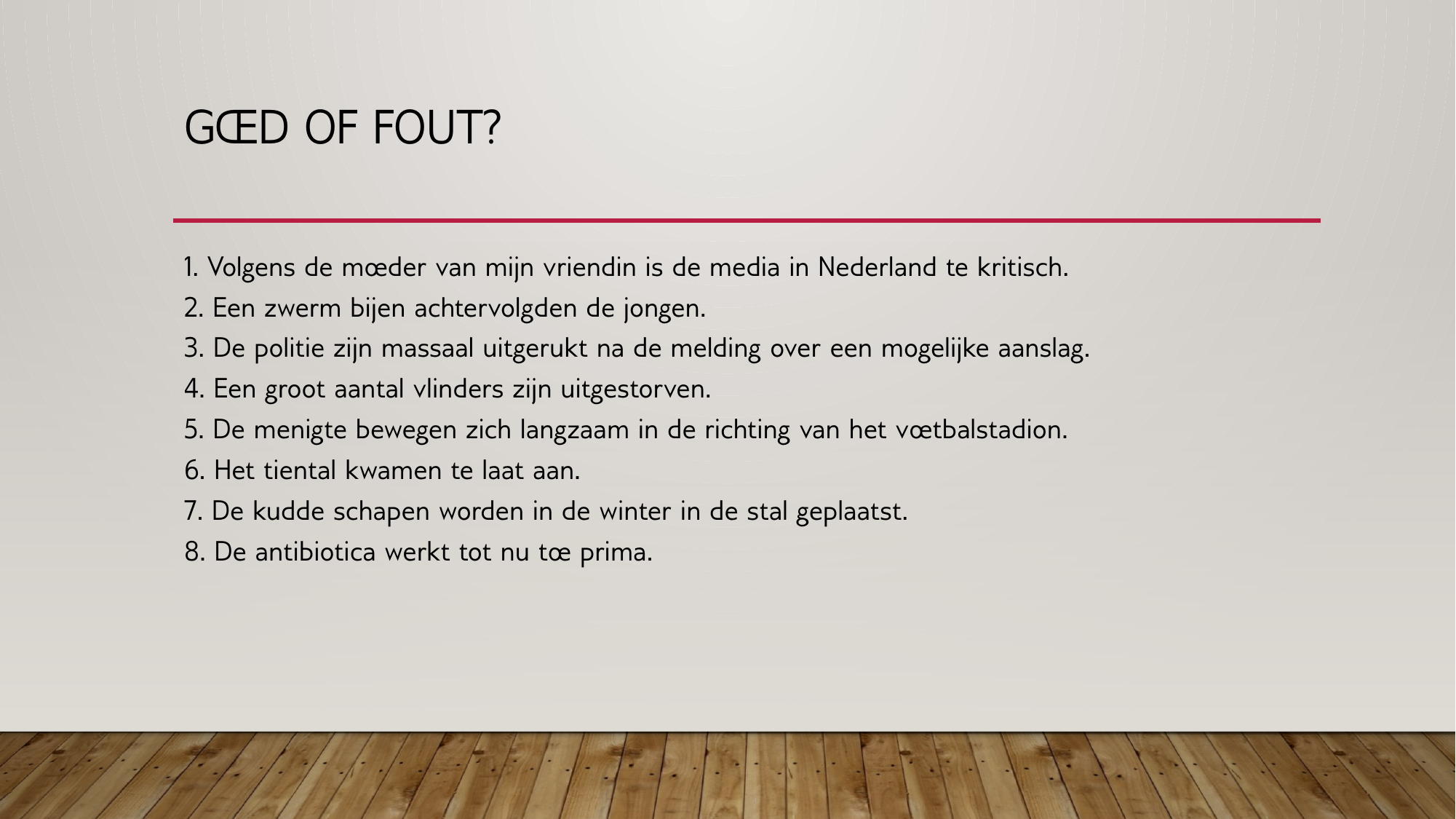

# Goed of fout?
1. Volgens de moeder van mijn vriendin is de media in Nederland te kritisch.
2. Een zwerm bijen achtervolgden de jongen.
3. De politie zijn massaal uitgerukt na de melding over een mogelijke aanslag.
4. Een groot aantal vlinders zijn uitgestorven.
5. De menigte bewegen zich langzaam in de richting van het voetbalstadion.
6. Het tiental kwamen te laat aan.
7. De kudde schapen worden in de winter in de stal geplaatst.
8. De antibiotica werkt tot nu toe prima.